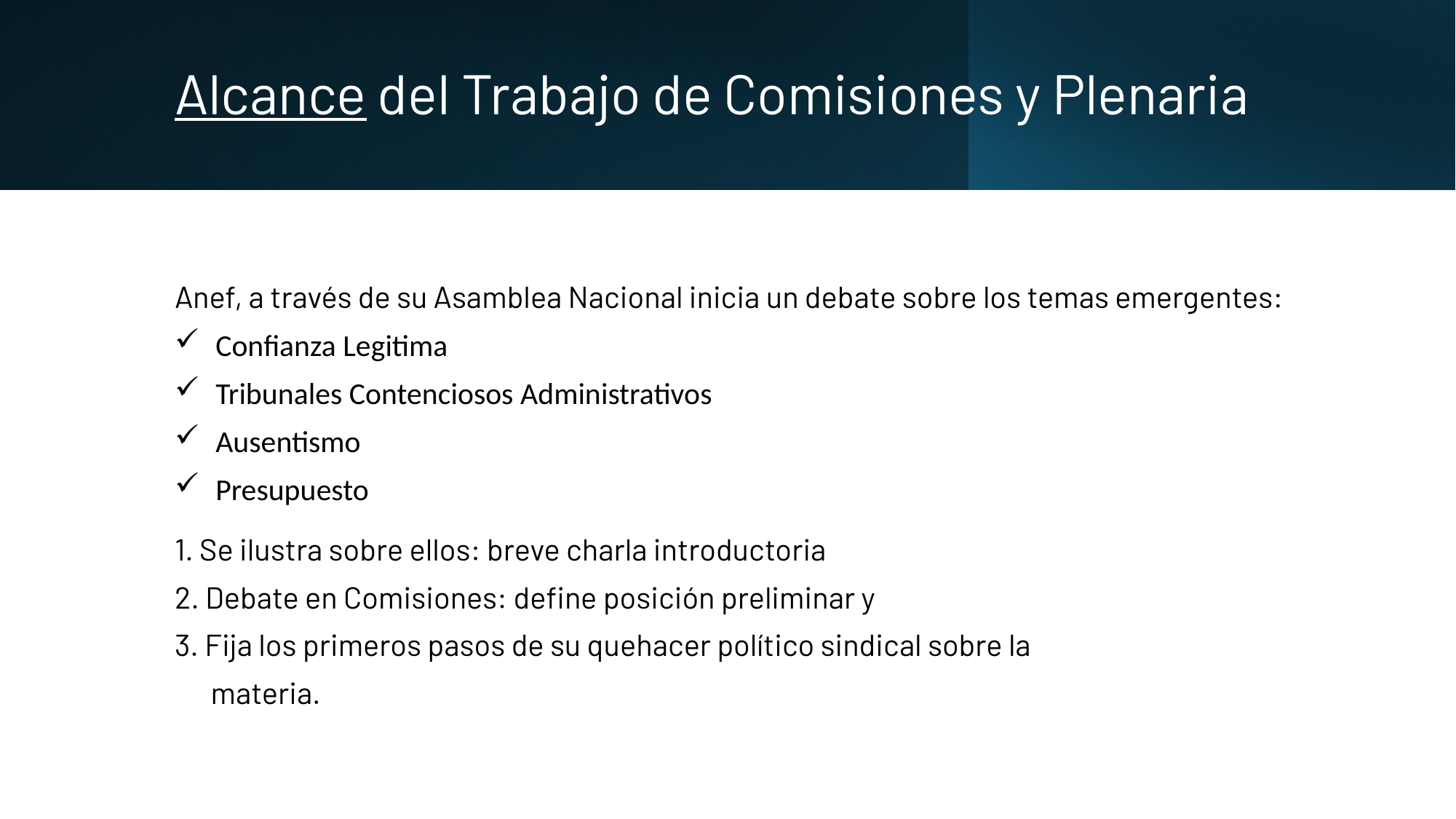

# Alcance del Trabajo de Comisiones y Plenaria
Anef, a través de su Asamblea Nacional inicia un debate sobre los temas emergentes:
Confianza Legitima
Tribunales Contenciosos Administrativos
Ausentismo
Presupuesto
1. Se ilustra sobre ellos: breve charla introductoria
2. Debate en Comisiones: define posición preliminar y
3. Fija los primeros pasos de su quehacer político sindical sobre la
      materia.